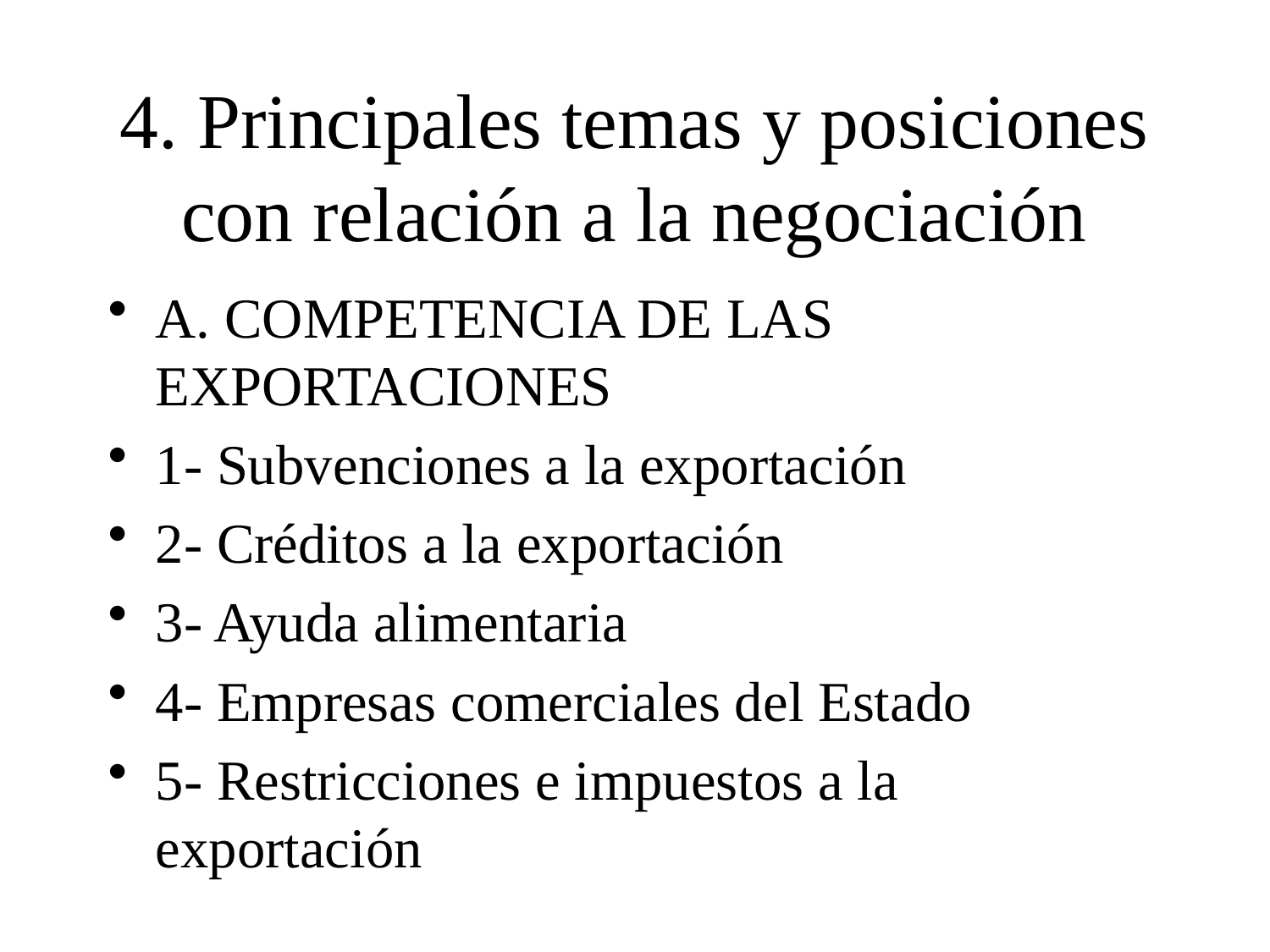

# 4. Principales temas y posiciones con relación a la negociación
A. COMPETENCIA DE LAS EXPORTACIONES
1- Subvenciones a la exportación
2- Créditos a la exportación
3- Ayuda alimentaria
4- Empresas comerciales del Estado
5- Restricciones e impuestos a la exportación